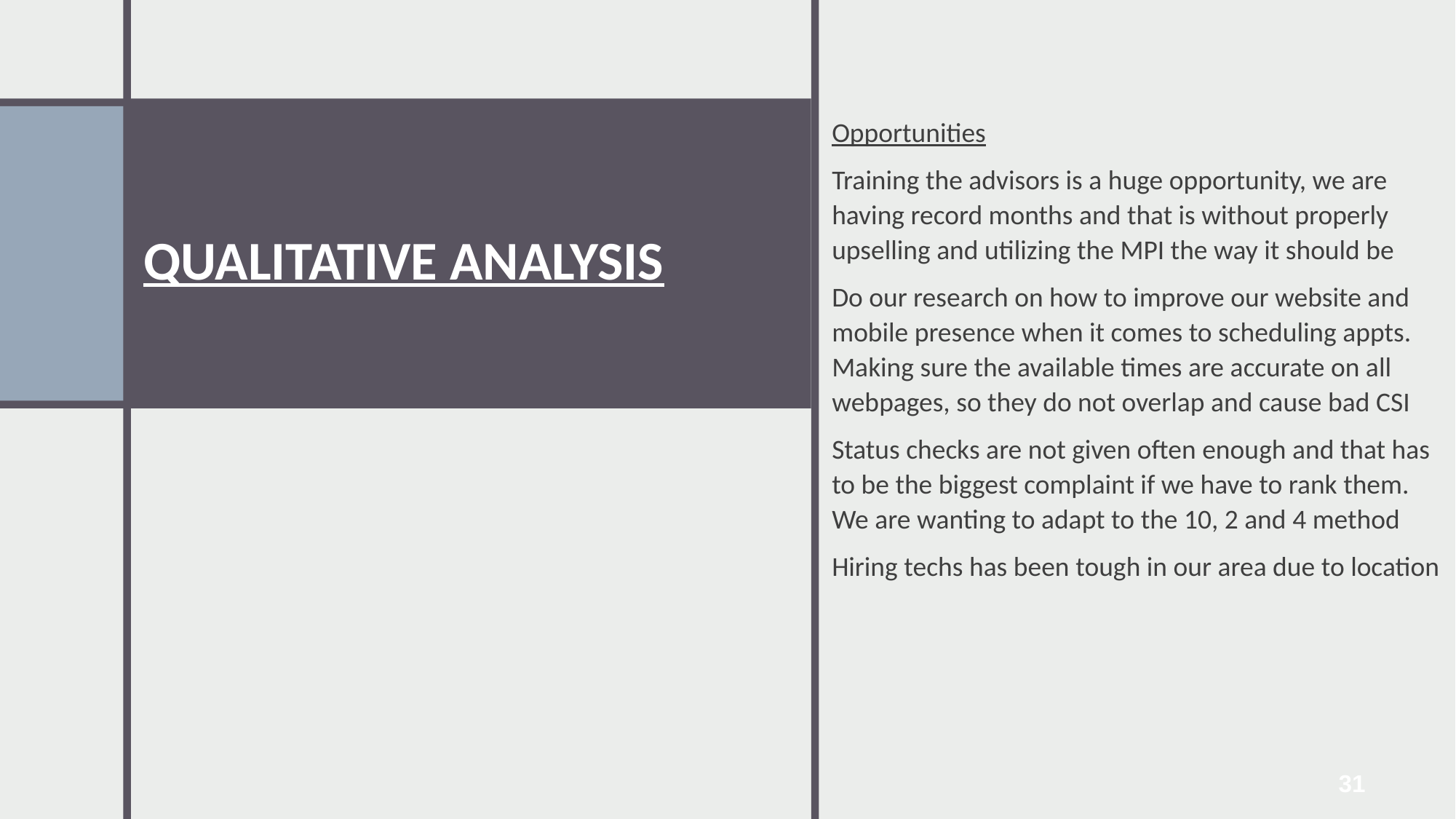

# QUALITATIVE ANALYSIS
Opportunities
Training the advisors is a huge opportunity, we are having record months and that is without properly upselling and utilizing the MPI the way it should be
Do our research on how to improve our website and mobile presence when it comes to scheduling appts. Making sure the available times are accurate on all webpages, so they do not overlap and cause bad CSI
Status checks are not given often enough and that has to be the biggest complaint if we have to rank them. We are wanting to adapt to the 10, 2 and 4 method
Hiring techs has been tough in our area due to location
31